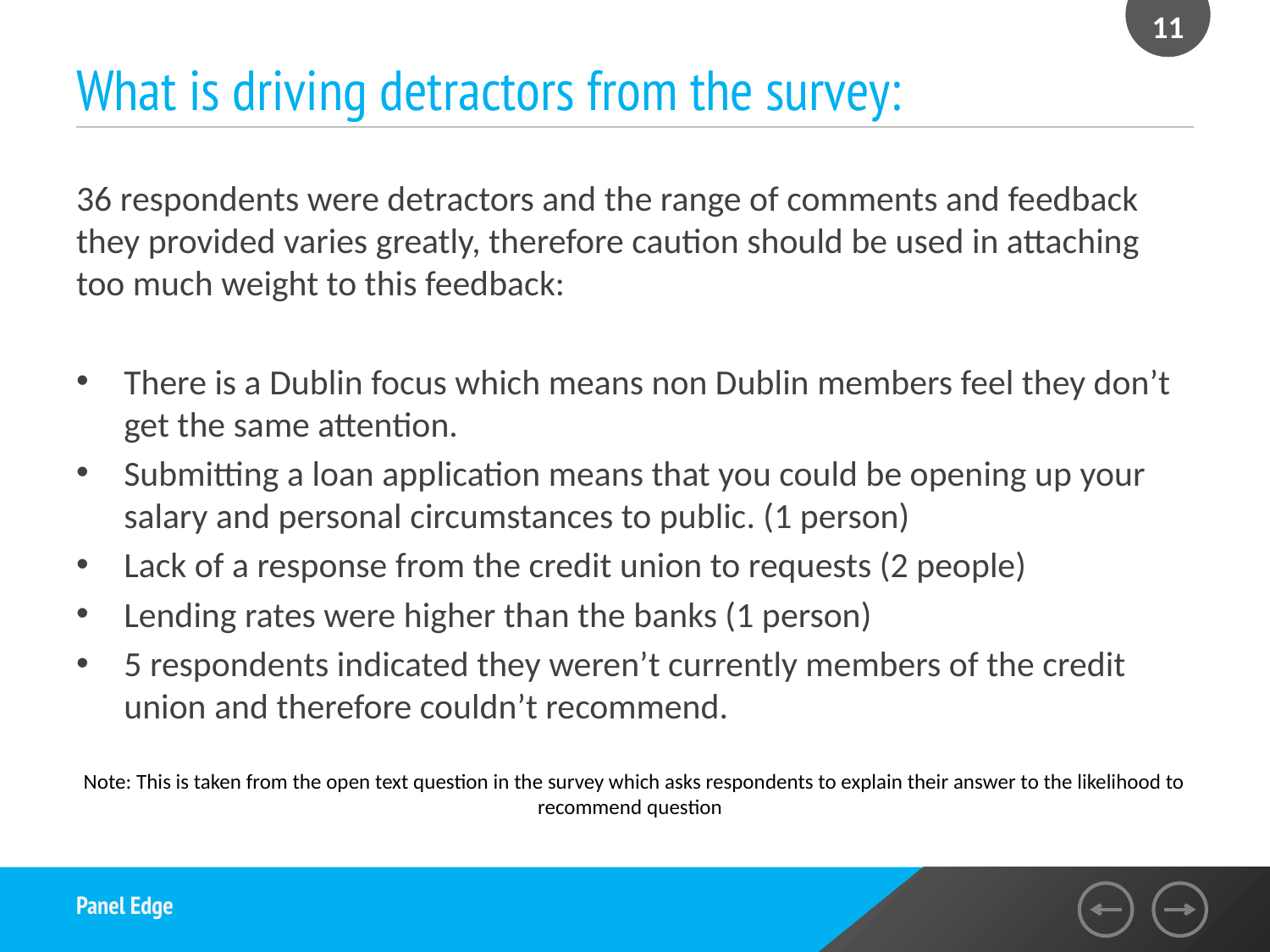

11
# What is driving detractors from the survey:
36 respondents were detractors and the range of comments and feedback they provided varies greatly, therefore caution should be used in attaching too much weight to this feedback:

There is a Dublin focus which means non Dublin members feel they don’t get the same attention.
Submitting a loan application means that you could be opening up your salary and personal circumstances to public. (1 person)
Lack of a response from the credit union to requests (2 people)
Lending rates were higher than the banks (1 person)
5 respondents indicated they weren’t currently members of the credit union and therefore couldn’t recommend.

Note: This is taken from the open text question in the survey which asks respondents to explain their answer to the likelihood to recommend question
Panel Edge